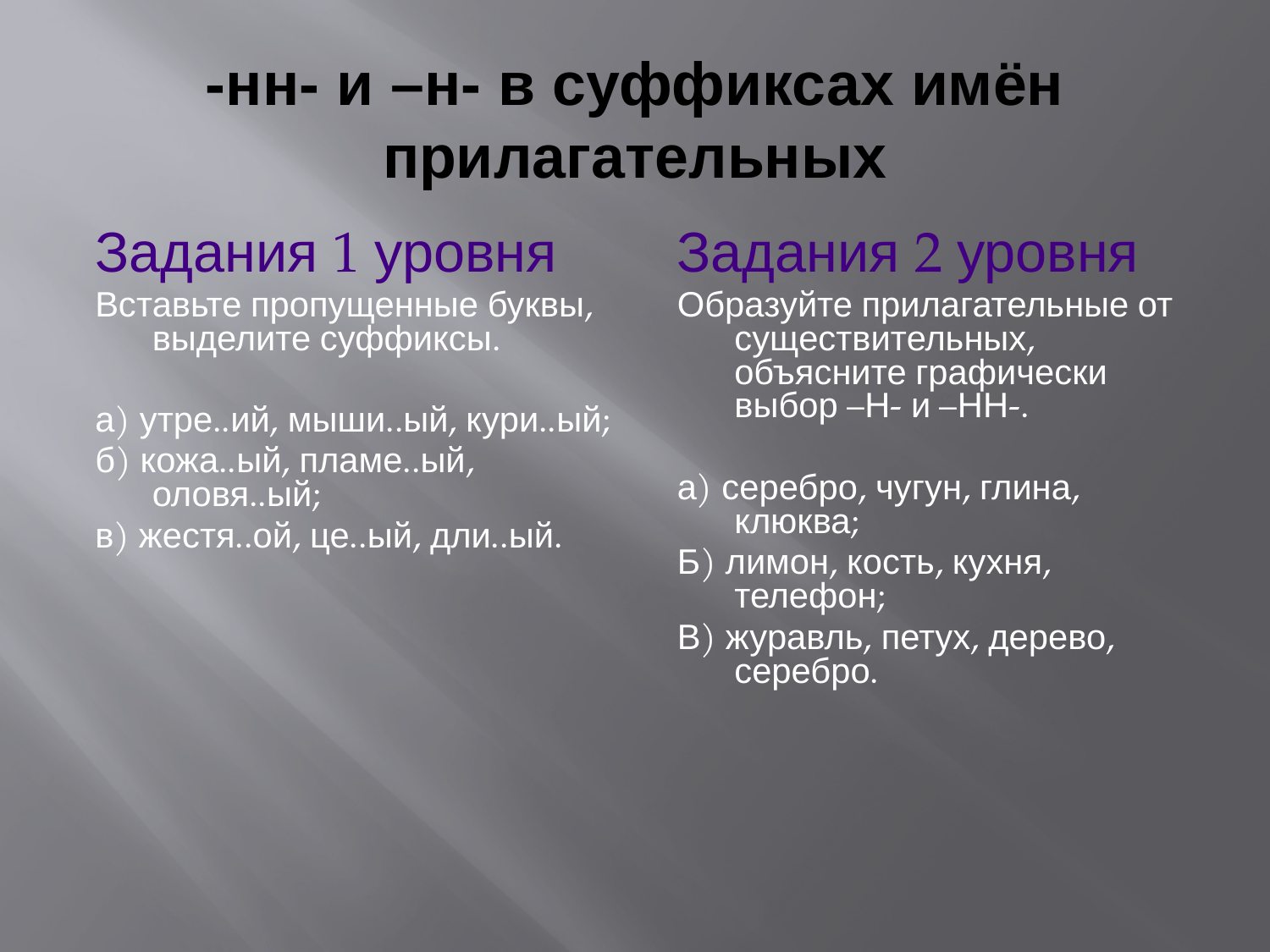

# -нн- и –н- в суффиксах имён прилагательных
Задания 1 уровня
Вставьте пропущенные буквы, выделите суффиксы.

а) утре..ий, мыши..ый, кури..ый;
б) кожа..ый, пламе..ый, оловя..ый;
в) жестя..ой, це..ый, дли..ый.
Задания 2 уровня
Образуйте прилагательные от существительных, объясните графически выбор –Н- и –НН-.

а) серебро, чугун, глина, клюква;
Б) лимон, кость, кухня, телефон;
В) журавль, петух, дерево, серебро.